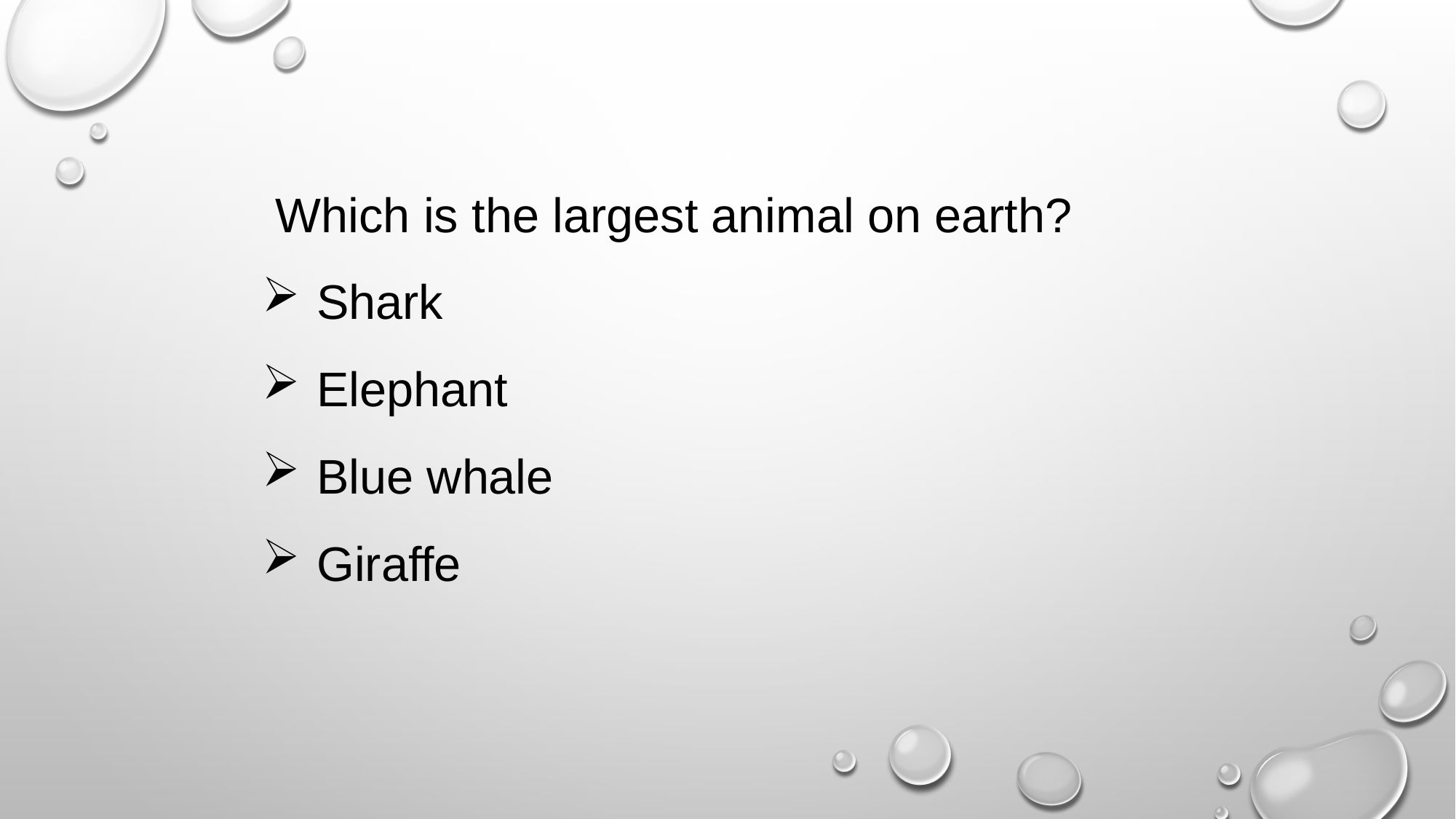

Which is the largest animal on earth?
Shark
Elephant
Blue whale
Giraffe